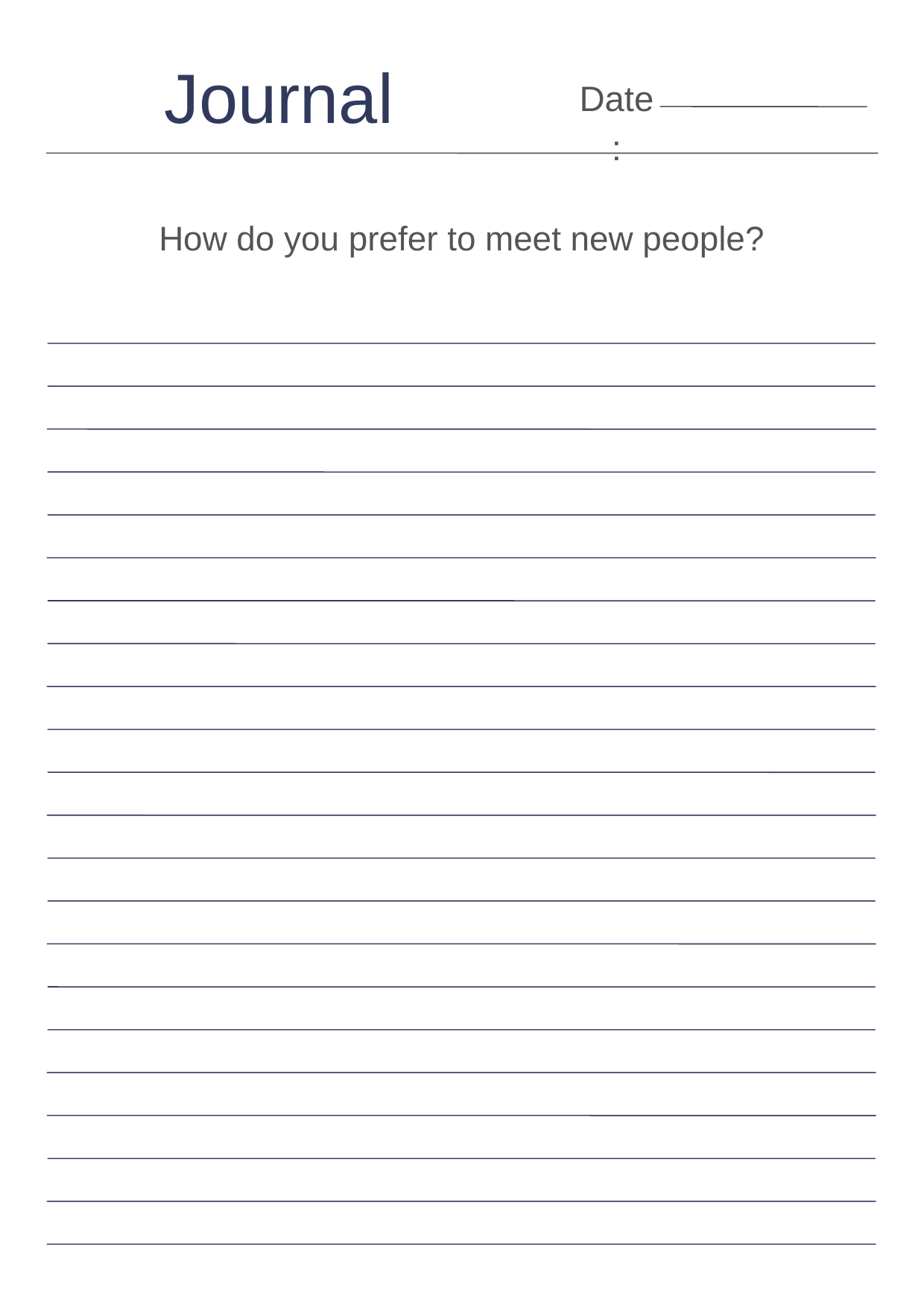

Journal
Date:

How do you prefer to meet new people?